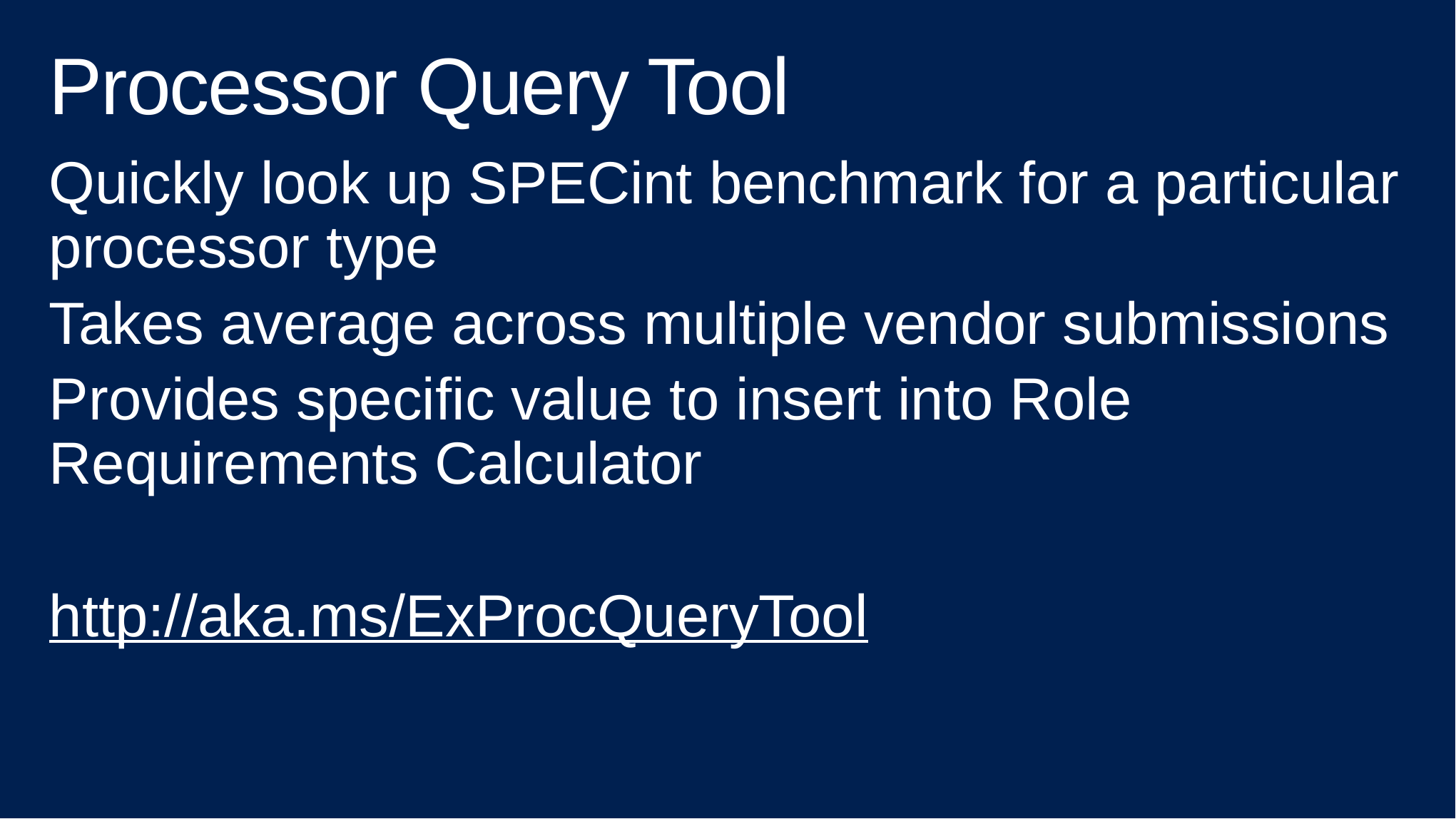

# Processor Query Tool
Quickly look up SPECint benchmark for a particular processor type
Takes average across multiple vendor submissions
Provides specific value to insert into Role Requirements Calculator

http://aka.ms/ExProcQueryTool